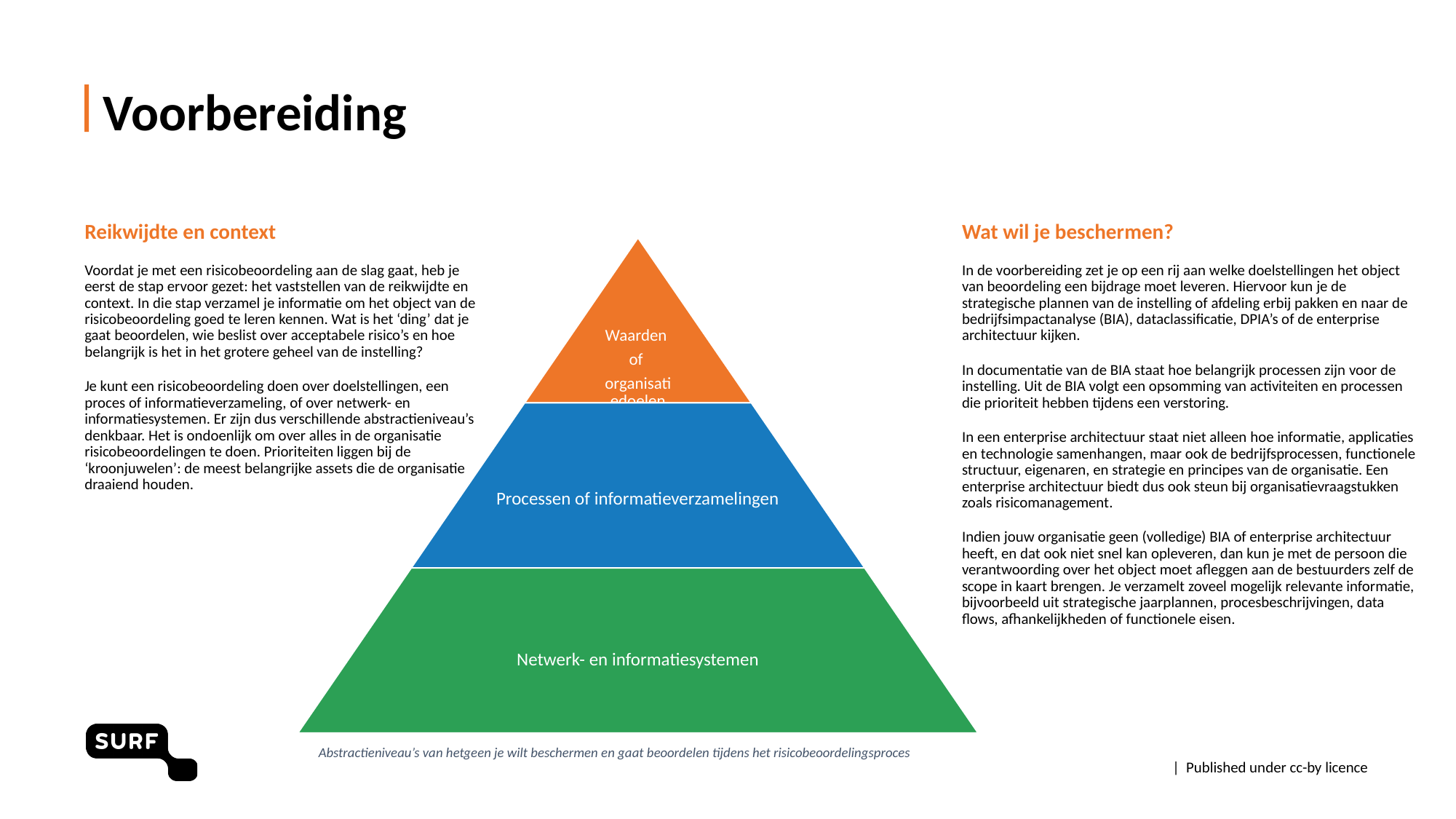

# Column 2x + Image #2

Voorbereiding
Reikwijdte en context
Voordat je met een risicobeoordeling aan de slag gaat, heb je eerst de stap ervoor gezet: het vaststellen van de reikwijdte en context. In die stap verzamel je informatie om het object van de risicobeoordeling goed te leren kennen. Wat is het ‘ding’ dat je gaat beoordelen, wie beslist over acceptabele risico’s en hoe belangrijk is het in het grotere geheel van de instelling?
Je kunt een risicobeoordeling doen over doelstellingen, een proces of informatieverzameling, of over netwerk- en informatiesystemen. Er zijn dus verschillende abstractieniveau’s denkbaar. Het is ondoenlijk om over alles in de organisatie risicobeoordelingen te doen. Prioriteiten liggen bij de ‘kroonjuwelen’: de meest belangrijke assets die de organisatie draaiend houden.
Wat wil je beschermen?
In de voorbereiding zet je op een rij aan welke doelstellingen het object van beoordeling een bijdrage moet leveren. Hiervoor kun je de strategische plannen van de instelling of afdeling erbij pakken en naar de bedrijfsimpactanalyse (BIA), dataclassificatie, DPIA’s of de enterprise architectuur kijken.
In documentatie van de BIA staat hoe belangrijk processen zijn voor de instelling. Uit de BIA volgt een opsomming van activiteiten en processen die prioriteit hebben tijdens een verstoring.
In een enterprise architectuur staat niet alleen hoe informatie, applicaties en technologie samenhangen, maar ook de bedrijfsprocessen, functionele structuur, eigenaren, en strategie en principes van de organisatie. Een enterprise architectuur biedt dus ook steun bij organisatievraagstukken zoals risicomanagement.
Indien jouw organisatie geen (volledige) BIA of enterprise architectuur heeft, en dat ook niet snel kan opleveren, dan kun je met de persoon die verantwoording over het object moet afleggen aan de bestuurders zelf de scope in kaart brengen. Je verzamelt zoveel mogelijk relevante informatie, bijvoorbeeld uit strategische jaarplannen, procesbeschrijvingen, data flows, afhankelijkheden of functionele eisen.

Waarden
of
organisatiedoelen
Processen of informatieverzamelingen
Netwerk- en informatiesystemen

Abstractieniveau’s van hetgeen je wilt beschermen en gaat beoordelen tijdens het risicobeoordelingsproces
|  Published under cc-by licence